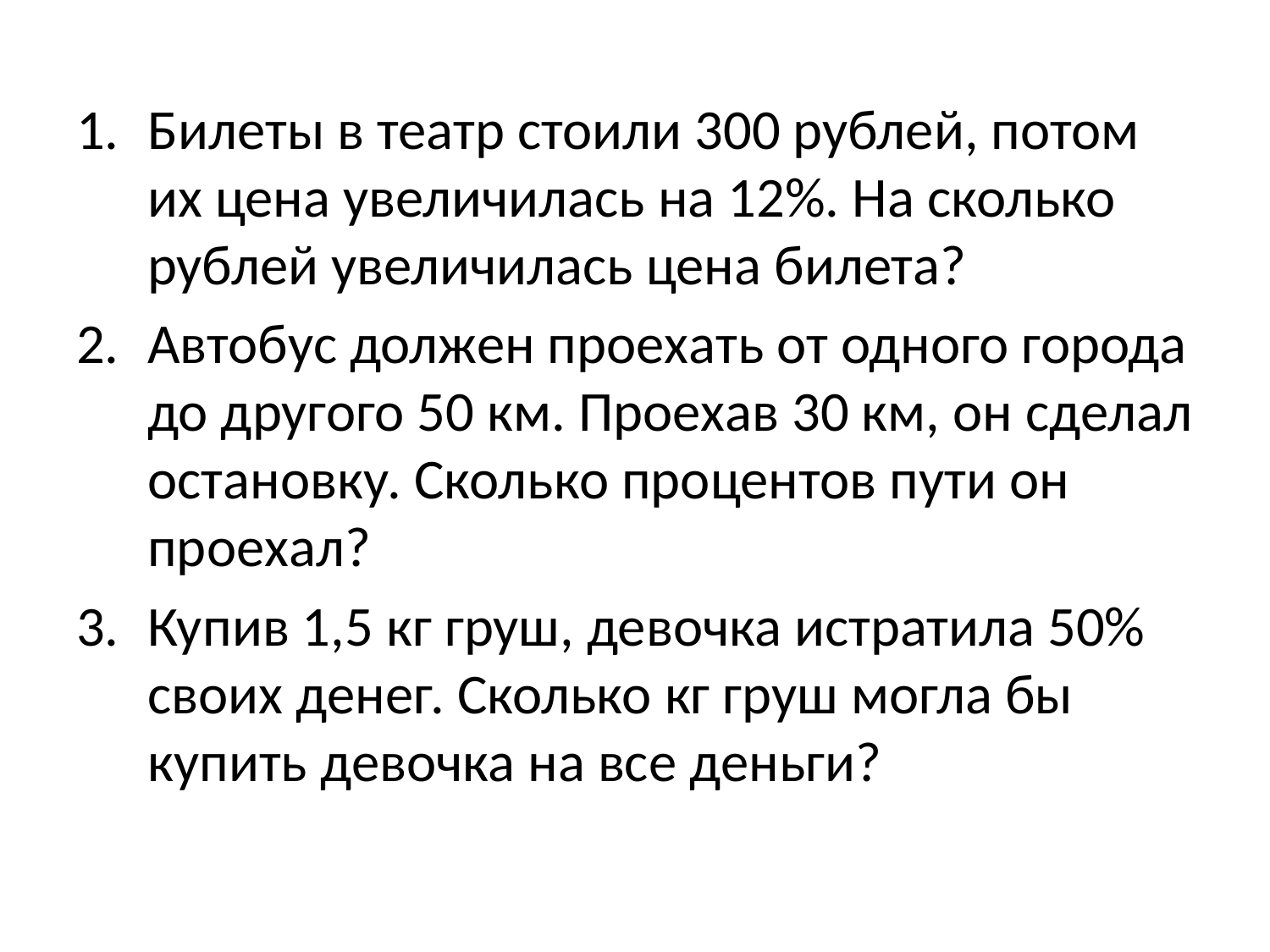

Билеты в театр стоили 300 рублей, потом их цена увеличилась на 12%. На сколько рублей увеличилась цена билета?
Автобус должен проехать от одного города до другого 50 км. Проехав 30 км, он сделал остановку. Сколько процентов пути он проехал?
Купив 1,5 кг груш, девочка истратила 50% своих денег. Сколько кг груш могла бы купить девочка на все деньги?